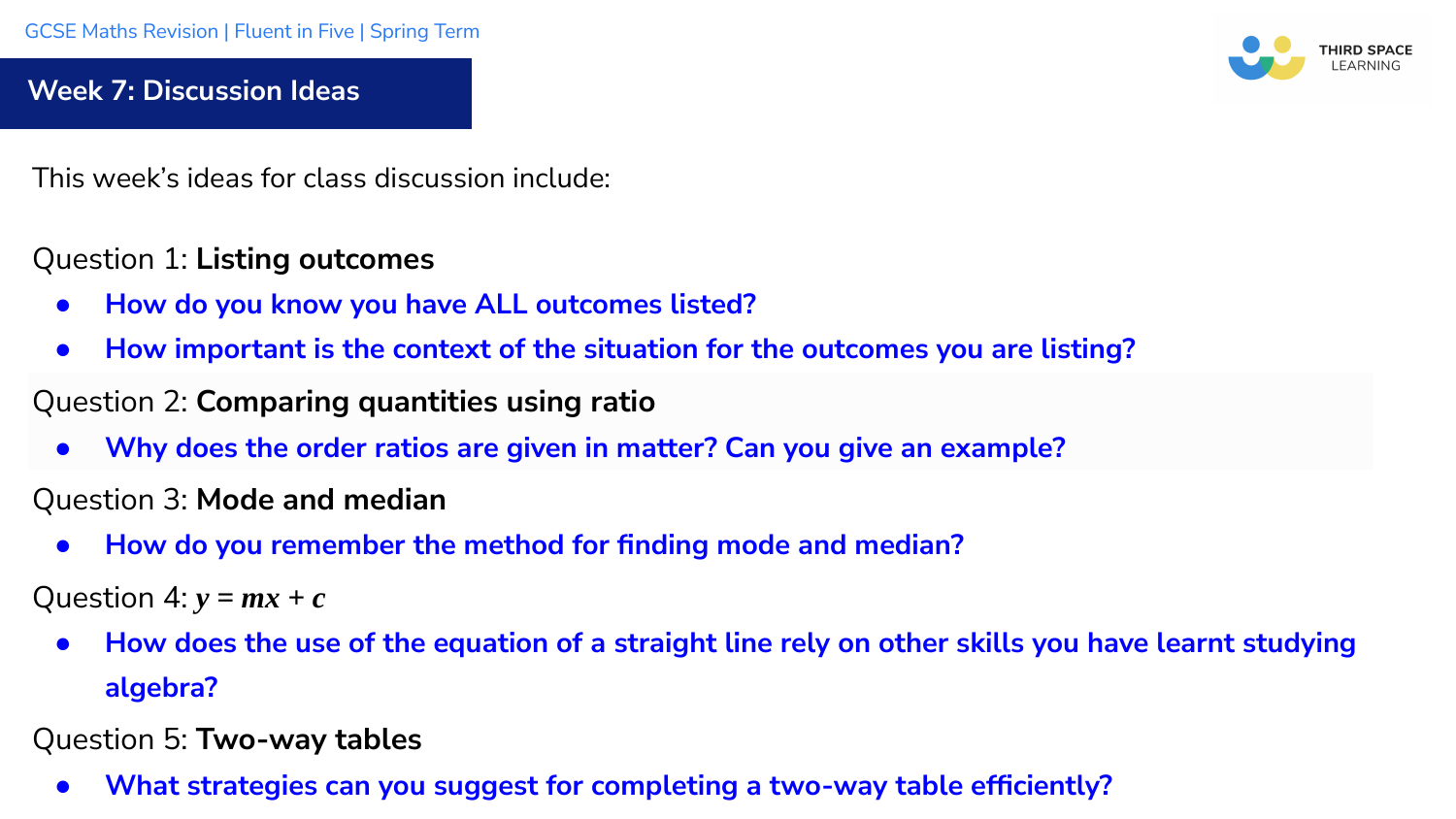

Week 7: Discussion Ideas
| This week’s ideas for class discussion include: |
| --- |
| Question 1: Listing outcomes How do you know you have ALL outcomes listed? How important is the context of the situation for the outcomes you are listing? |
| Question 2: Comparing quantities using ratio Why does the order ratios are given in matter? Can you give an example? |
| Question 3: Mode and median How do you remember the method for finding mode and median? |
| Question 4: y = mx + c How does the use of the equation of a straight line rely on other skills you have learnt studying algebra? |
| Question 5: Two-way tables What strategies can you suggest for completing a two-way table efficiently? |